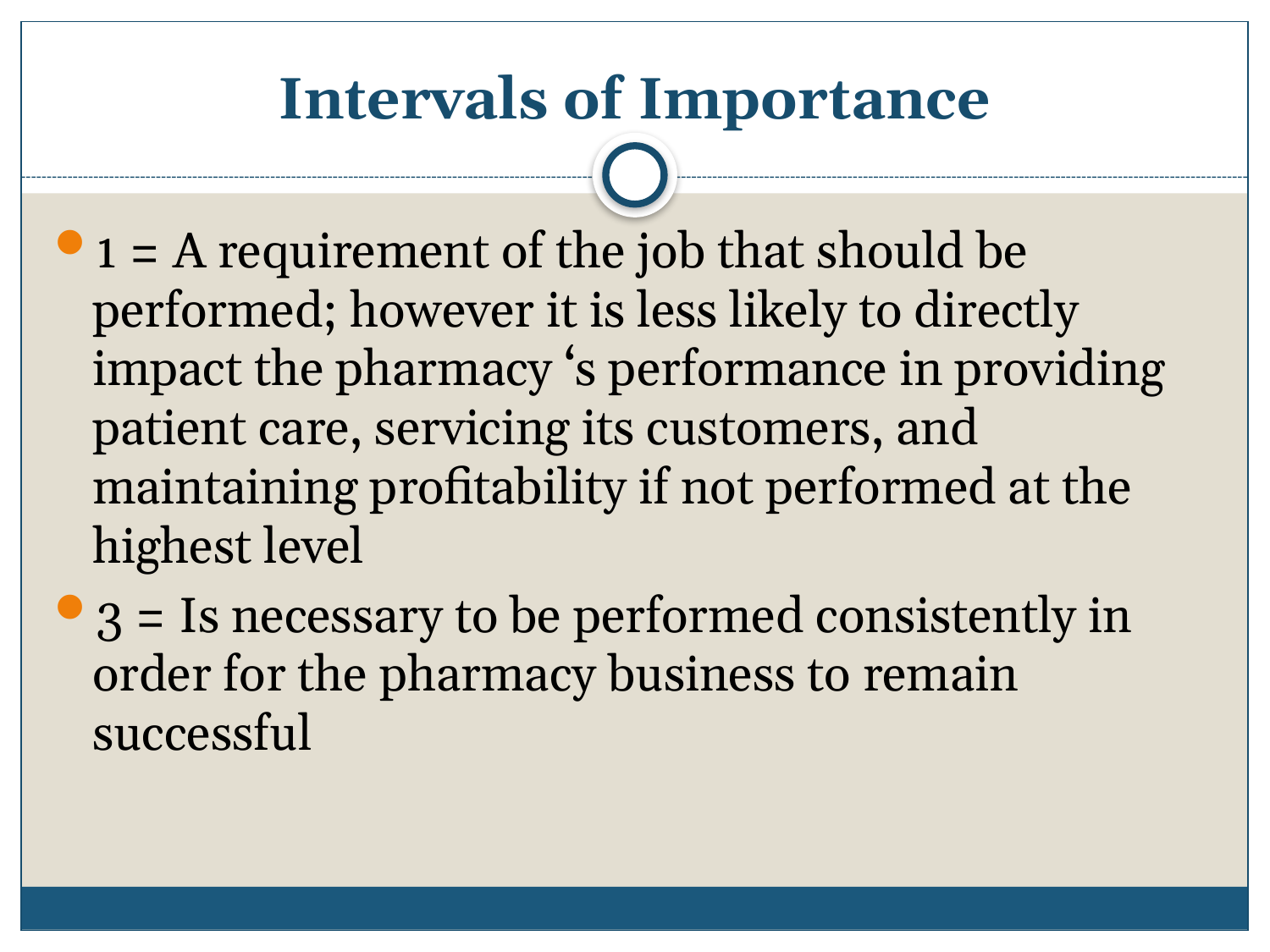

# Intervals of Importance
1 = A requirement of the job that should be performed; however it is less likely to directly impact the pharmacy ‘s performance in providing patient care, servicing its customers, and maintaining profitability if not performed at the highest level
3 = Is necessary to be performed consistently in order for the pharmacy business to remain successful